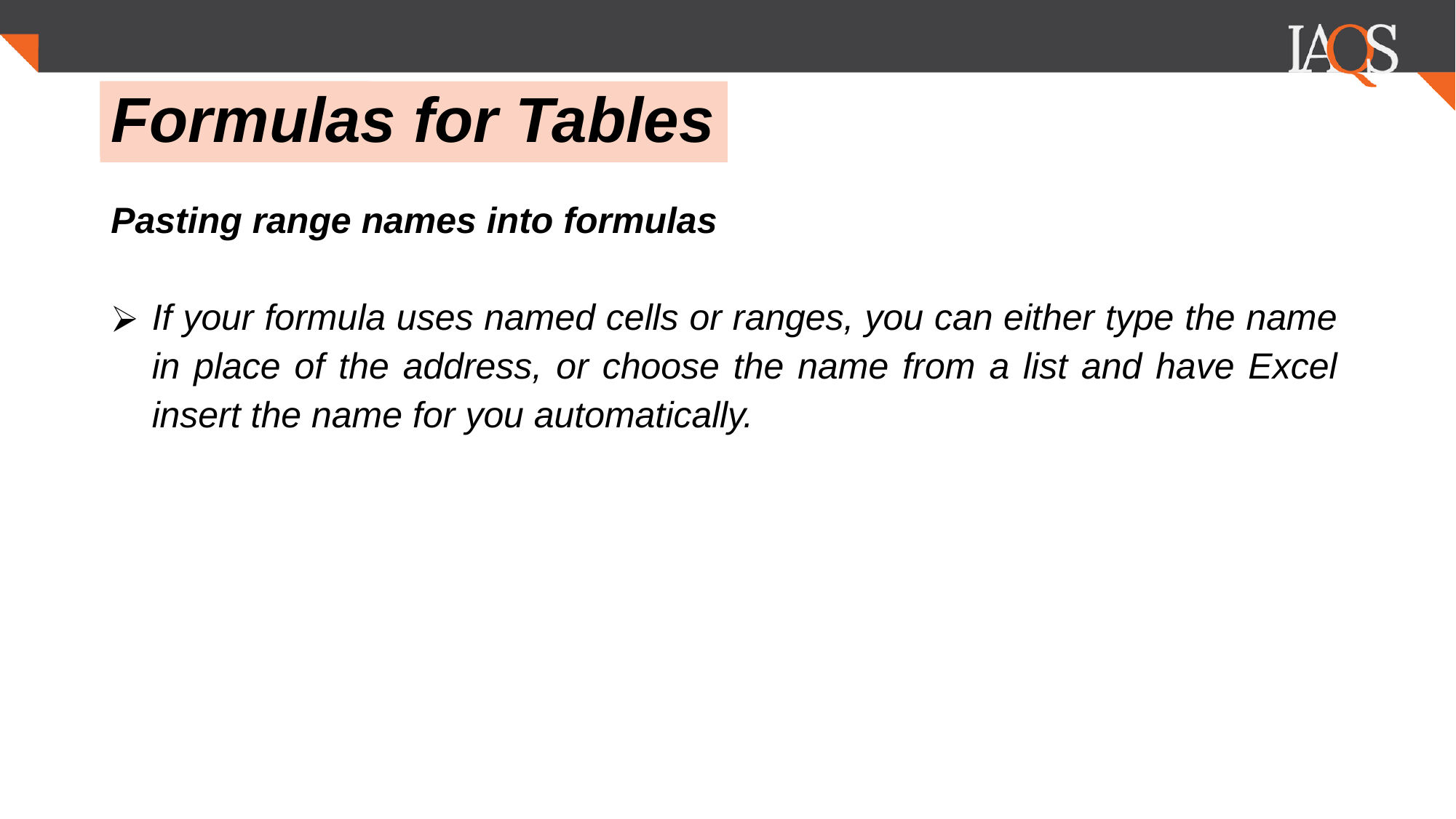

.

# Formulas for Tables
Pasting range names into formulas

If your formula uses named cells or ranges, you can either type the name in place of the address, or choose the name from a list and have Excel insert the name for you automatically.